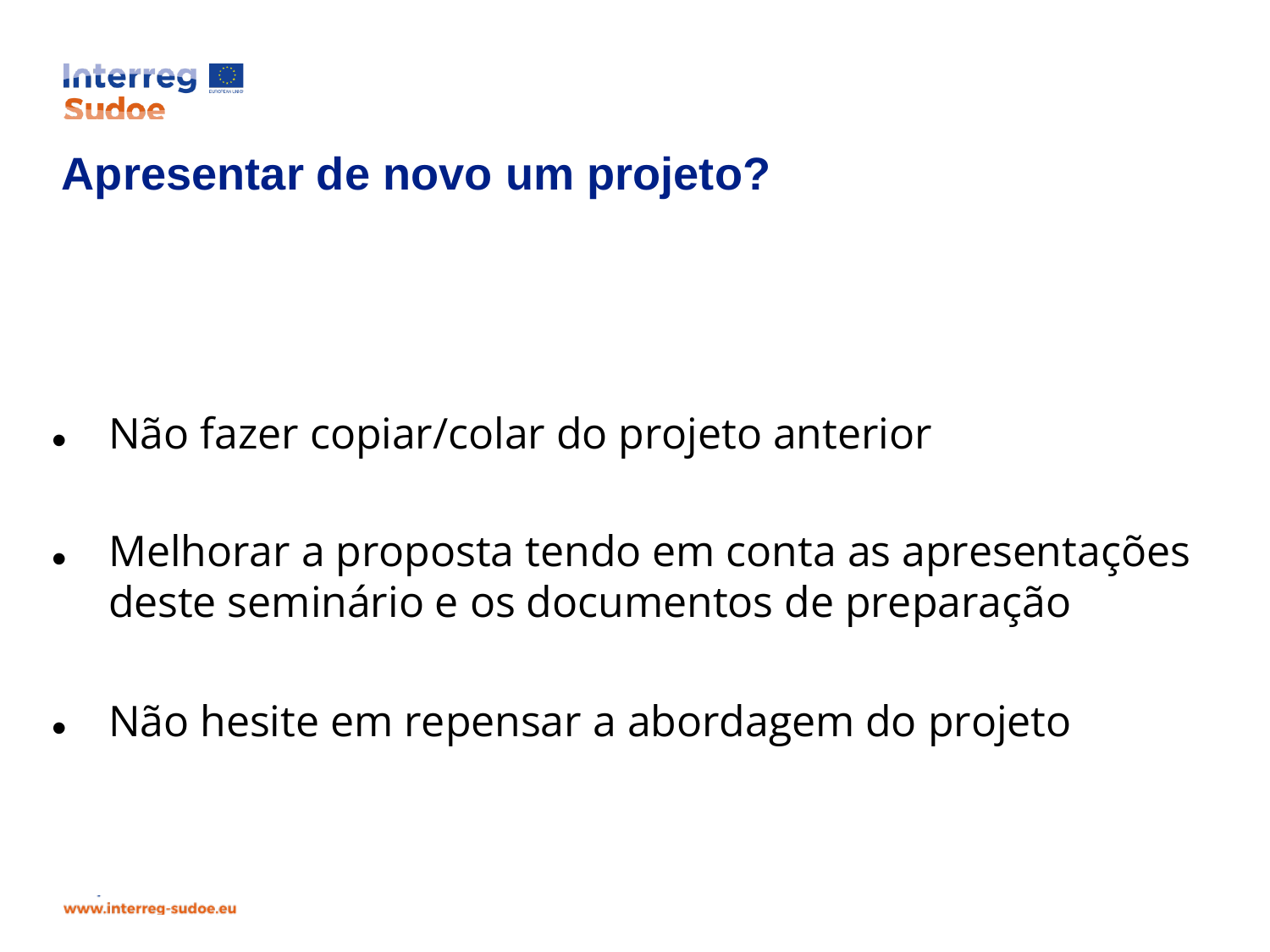

Não fazer copiar/colar do projeto anterior

Melhorar a proposta tendo em conta as apresentações deste seminário e os documentos de preparação

Não hesite em repensar a abordagem do projeto
# Apresentar de novo um projeto?